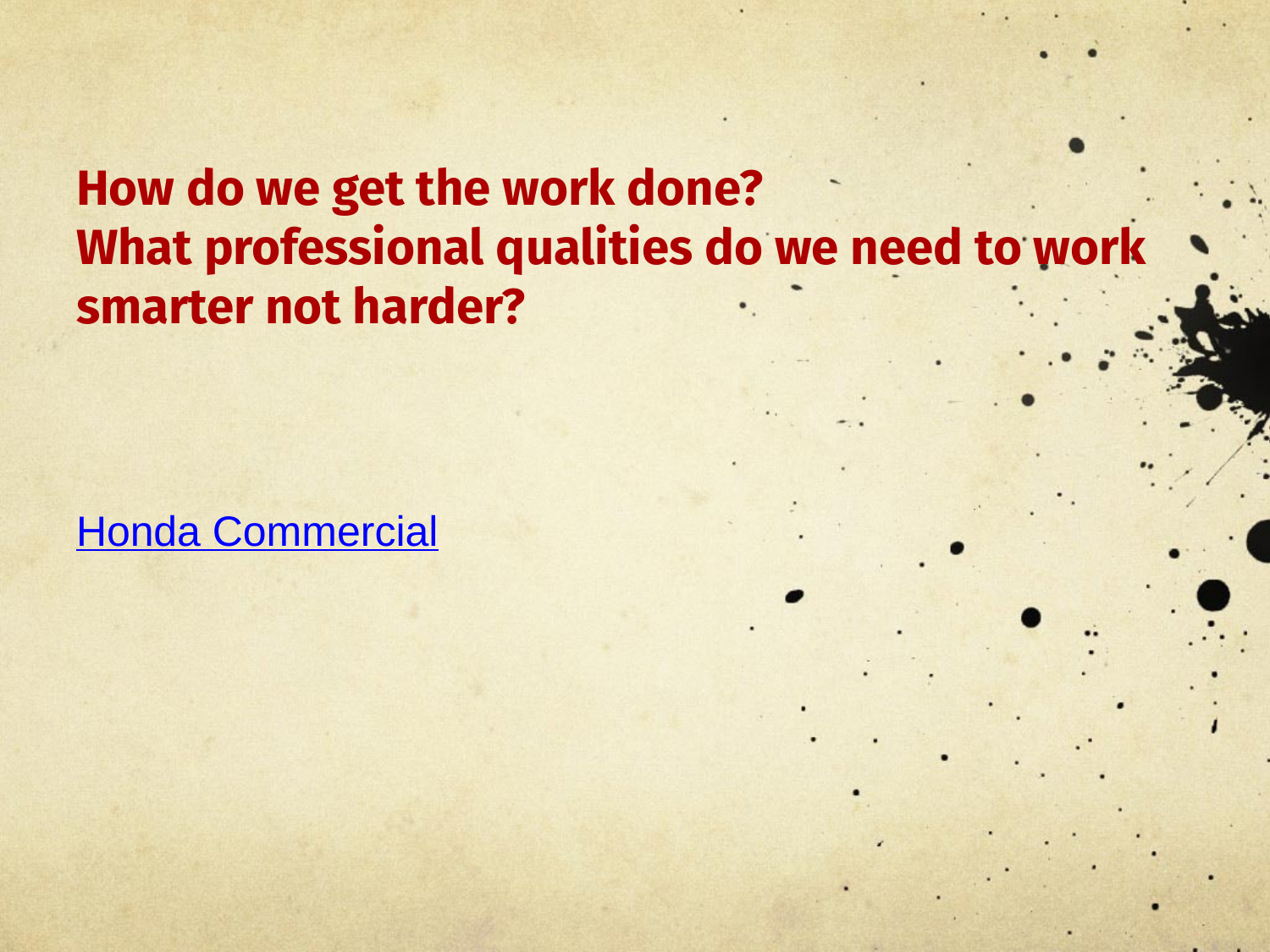

# How do we get the work done? What professional qualities do we need to work smarter not harder?
Honda Commercial